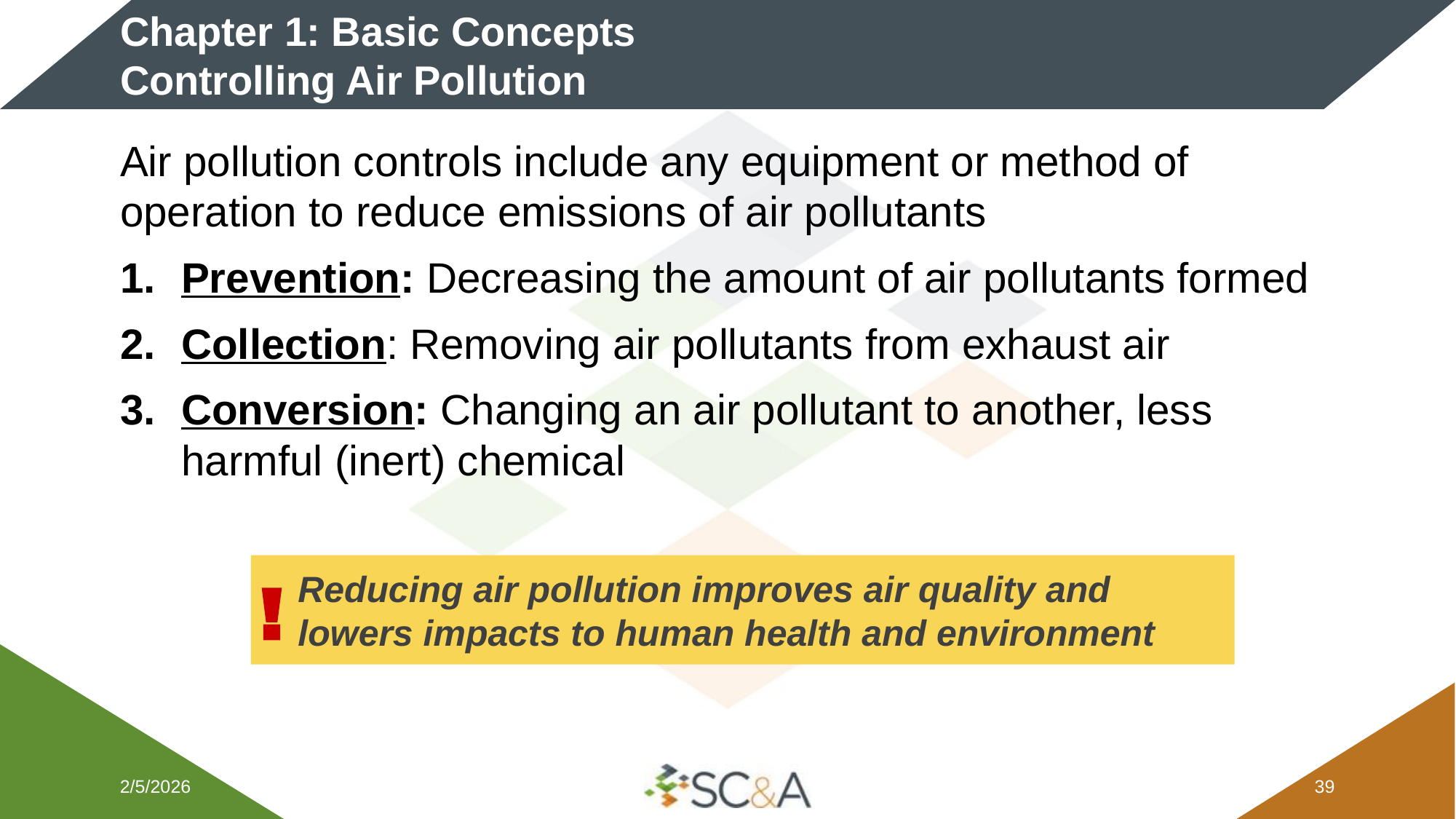

# Chapter 1: Basic Concepts Controlling Air Pollution
Air pollution controls include any equipment or method of operation to reduce emissions of air pollutants
Prevention: Decreasing the amount of air pollutants formed
Collection: Removing air pollutants from exhaust air
Conversion: Changing an air pollutant to another, less harmful (inert) chemical
Reducing air pollution improves air quality and lowers impacts to human health and environment
!
2/5/2026
39